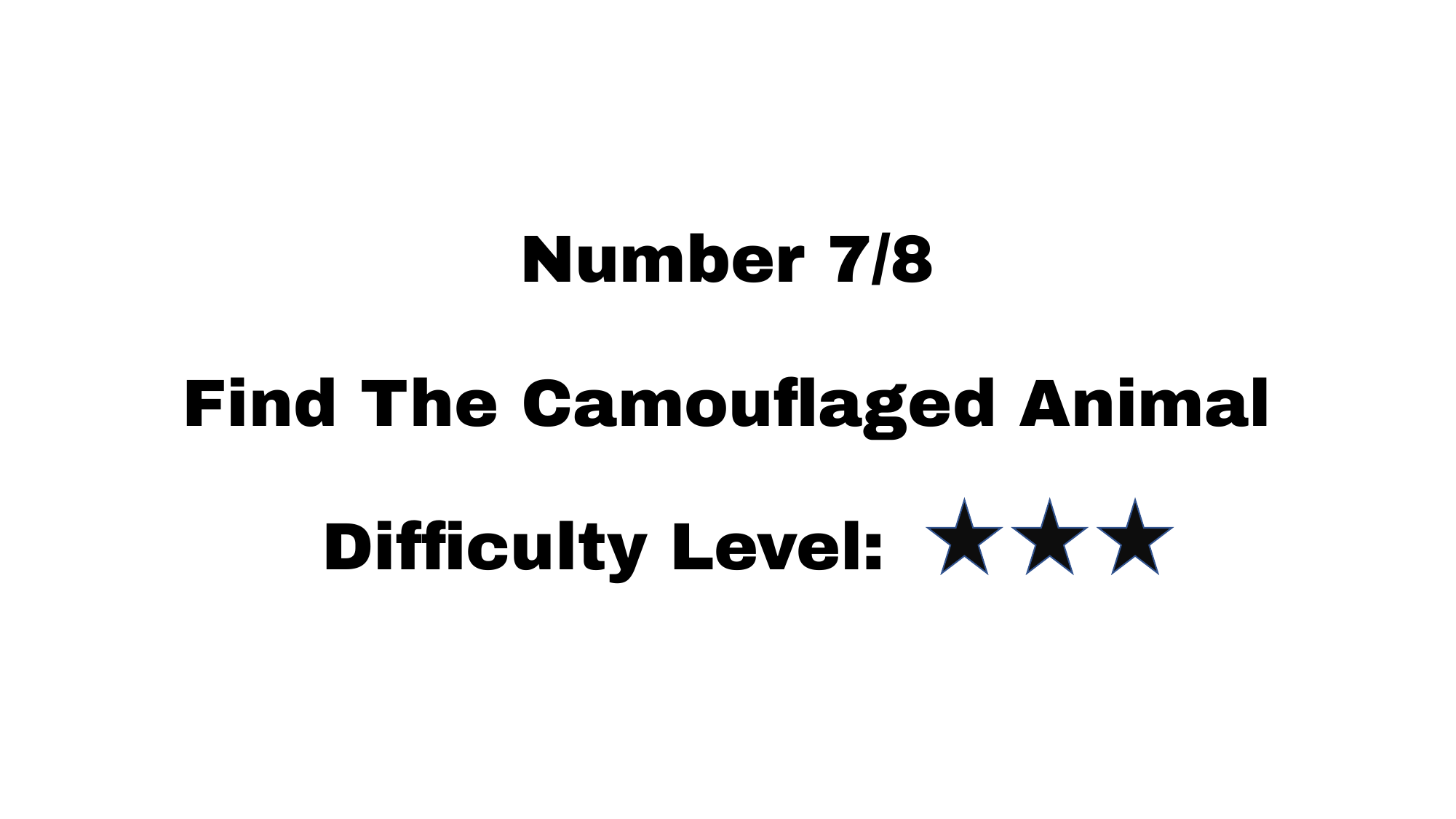

Number 7/8

Find The Camouflaged Animal

              Difficulty Level: